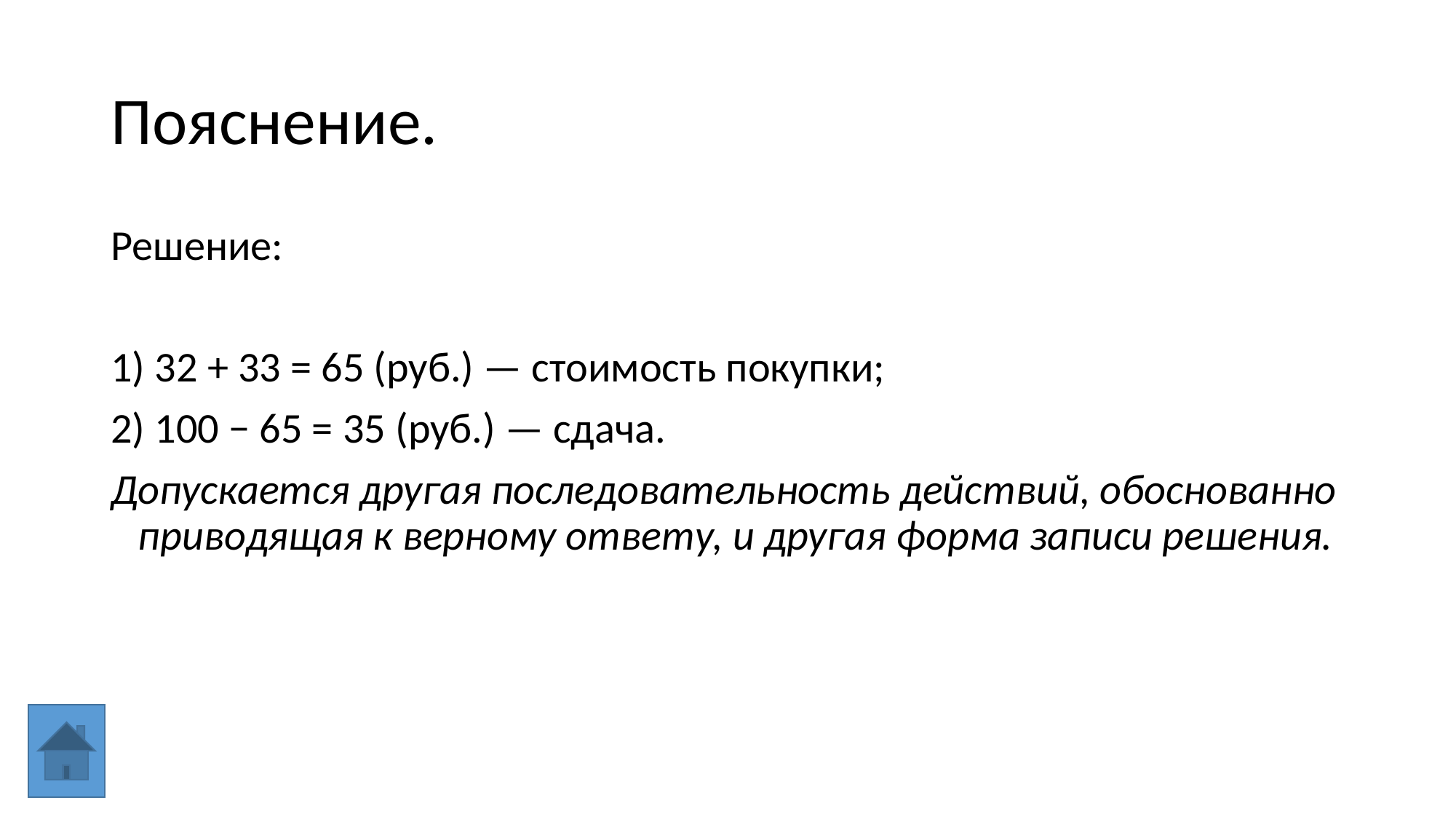

# Пояснение.
Решение:

1) 32 + 33 = 65 (руб.) — стоимость покупки;
2) 100 − 65 = 35 (руб.) — сдача.
Допускается другая последовательность действий, обоснованно приводящая к верному ответу, и другая форма записи решения.